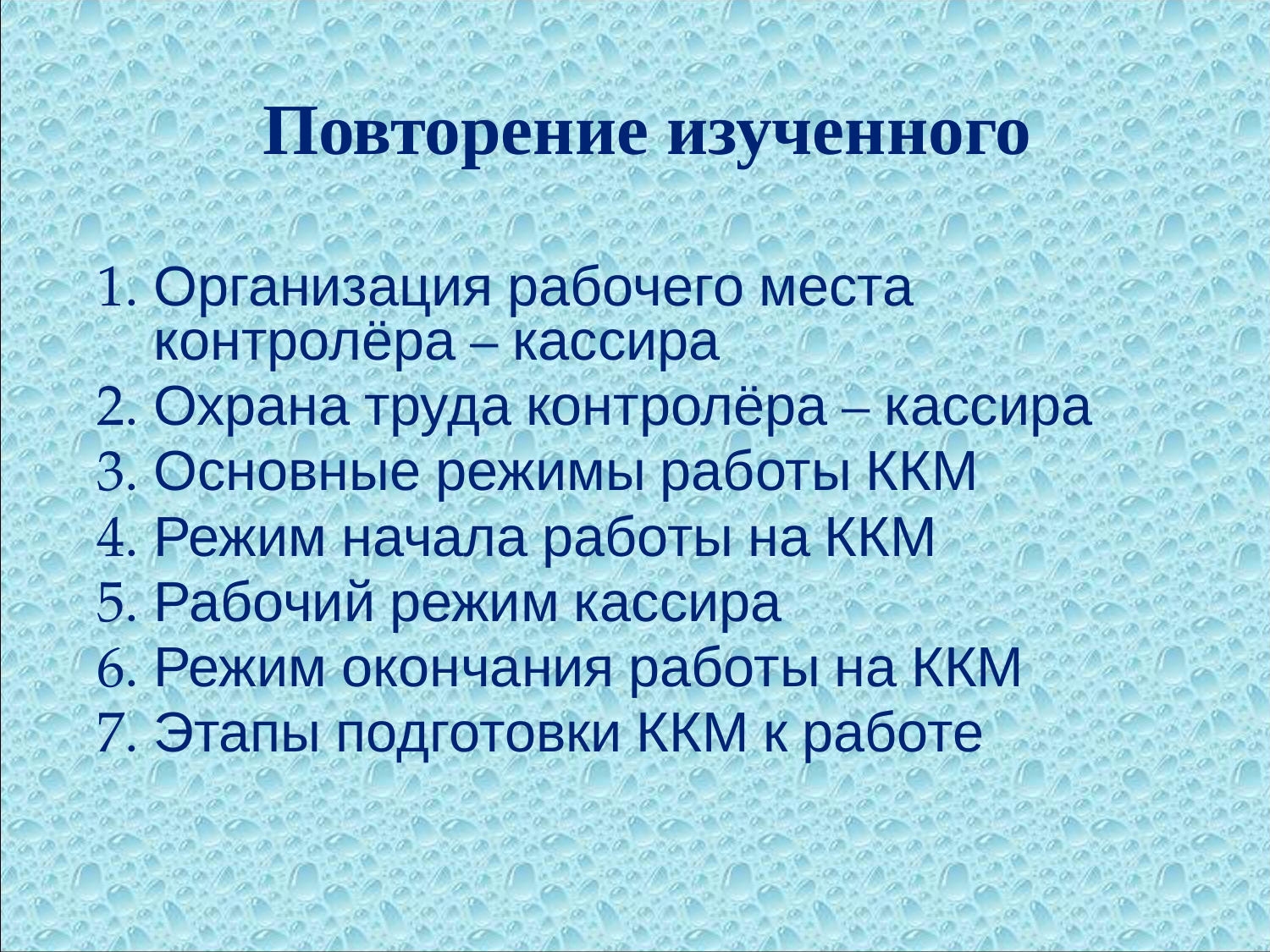

Повторение изученного
1. Организация рабочего места контролёра – кассира
2. Охрана труда контролёра – кассира
3. Основные режимы работы ККМ
4. Режим начала работы на ККМ
5. Рабочий режим кассира
6. Режим окончания работы на ККМ
7. Этапы подготовки ККМ к работе